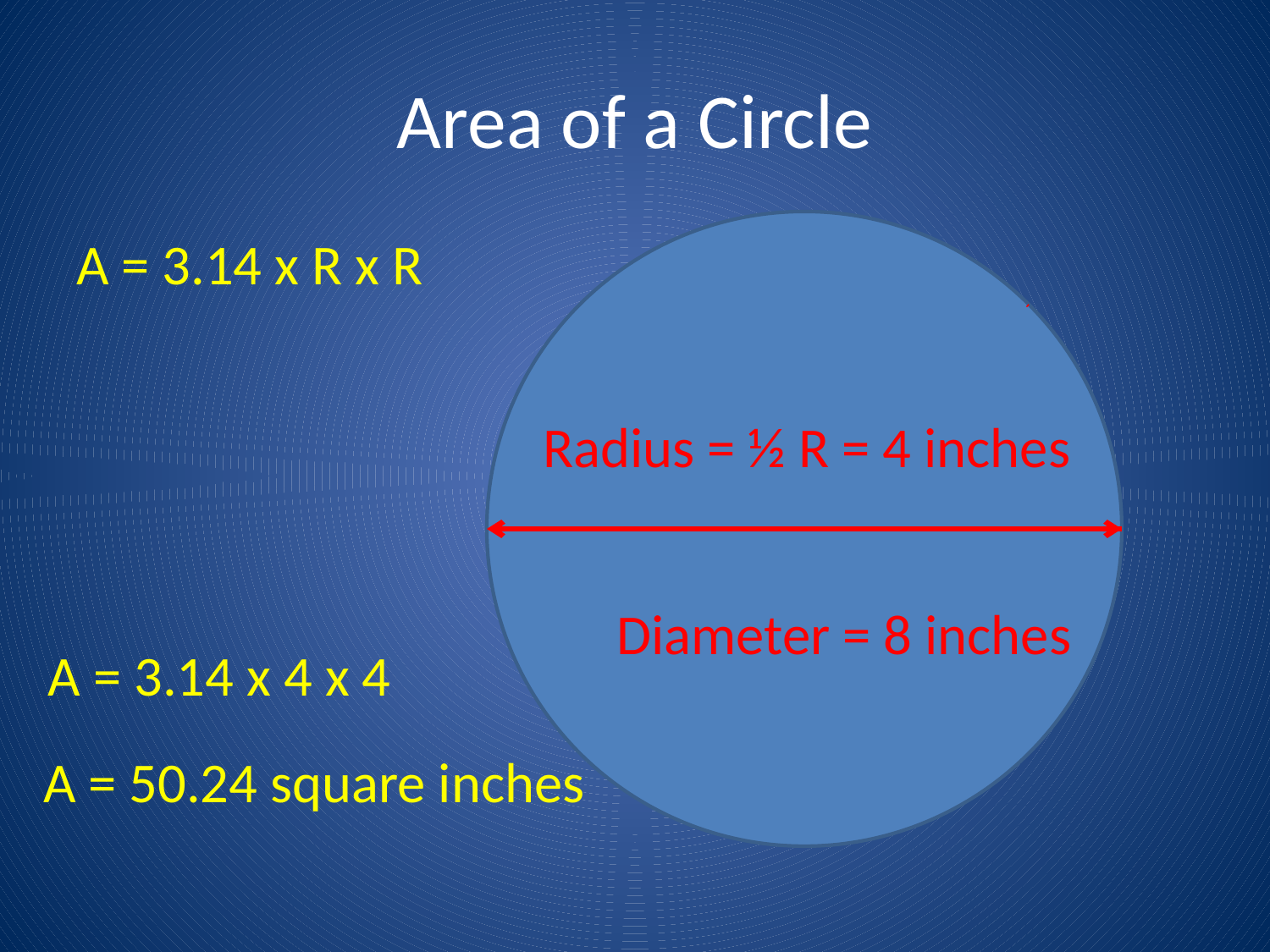

# Area of a Circle

A = 3.14 x R x R
Radius = ½ R = 4 inches
Diameter = 8 inches
A = 3.14 x 4 x 4
A = 50.24 square inches